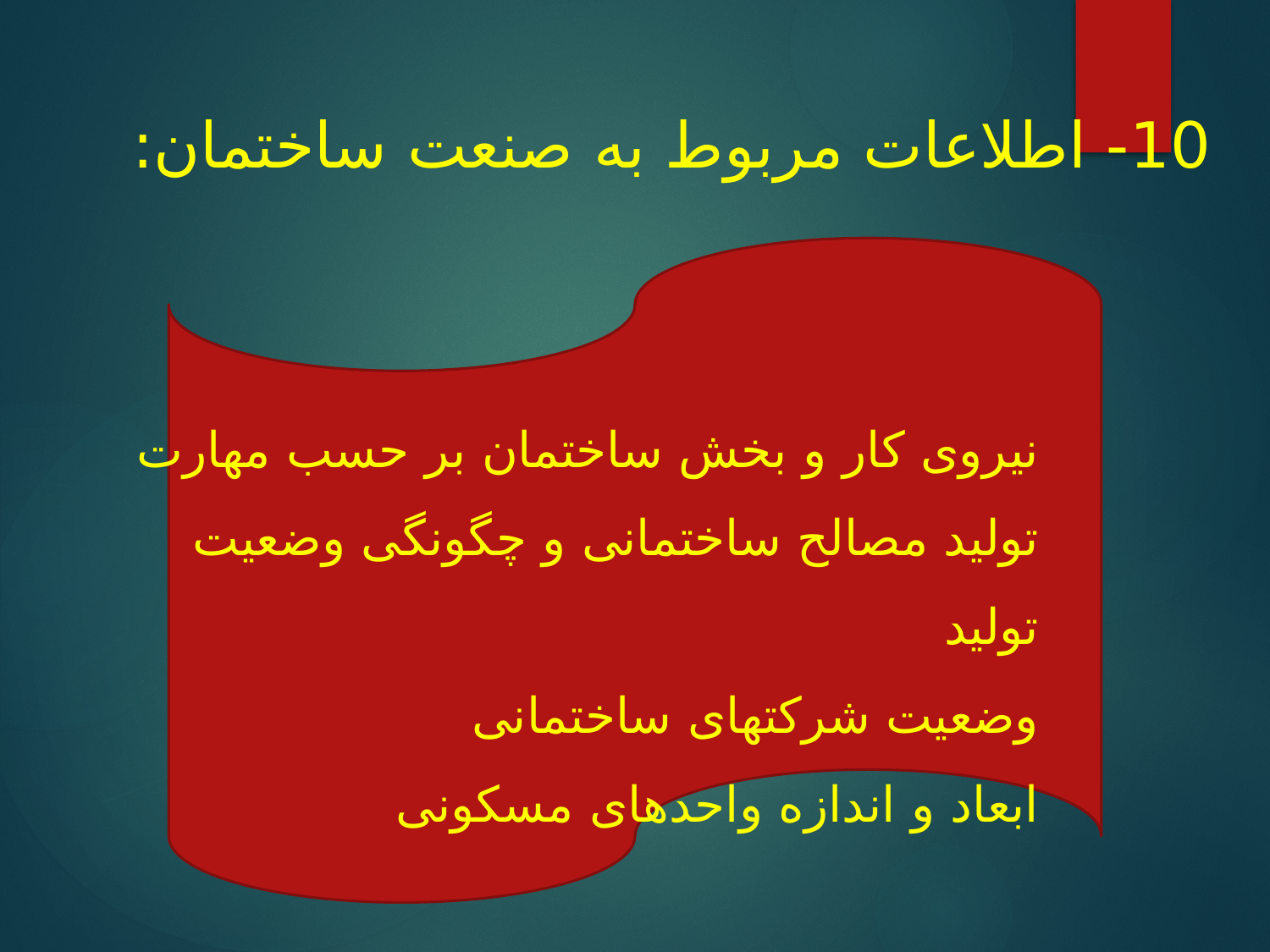

10- اطلاعات مربوط به صنعت ساختمان:

نیروی کار و بخش ساختمان بر حسب مهارت
تولید مصالح ساختمانی و چگونگی وضعیت تولید
وضعیت شرکتهای ساختمانی
ابعاد و اندازه واحدهای مسکونی